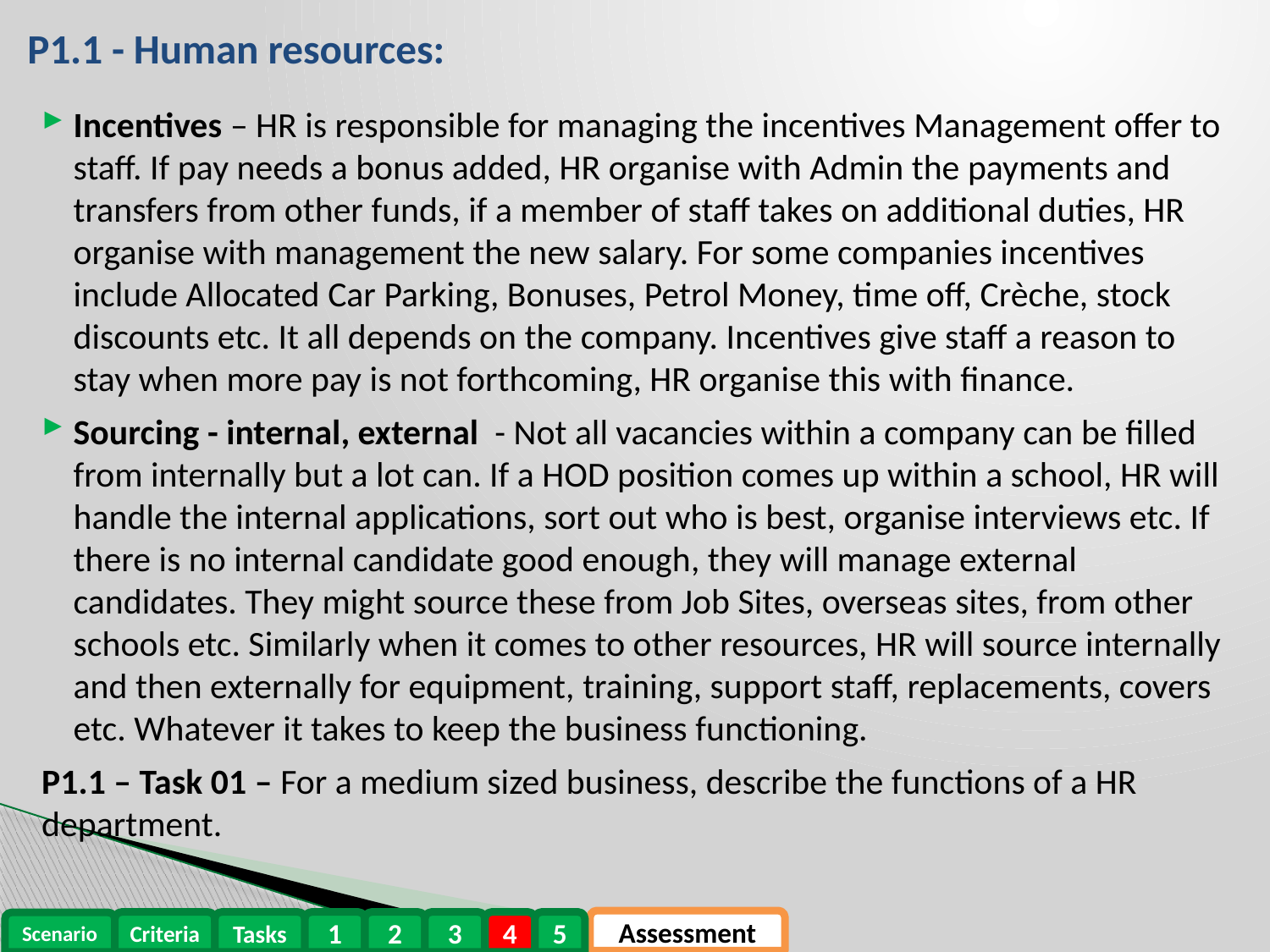

# P1.1 - Human resources:
Incentives – HR is responsible for managing the incentives Management offer to staff. If pay needs a bonus added, HR organise with Admin the payments and transfers from other funds, if a member of staff takes on additional duties, HR organise with management the new salary. For some companies incentives include Allocated Car Parking, Bonuses, Petrol Money, time off, Crèche, stock discounts etc. It all depends on the company. Incentives give staff a reason to stay when more pay is not forthcoming, HR organise this with finance.
Sourcing - internal, external  - Not all vacancies within a company can be filled from internally but a lot can. If a HOD position comes up within a school, HR will handle the internal applications, sort out who is best, organise interviews etc. If there is no internal candidate good enough, they will manage external candidates. They might source these from Job Sites, overseas sites, from other schools etc. Similarly when it comes to other resources, HR will source internally and then externally for equipment, training, support staff, replacements, covers etc. Whatever it takes to keep the business functioning.
P1.1 – Task 01 – For a medium sized business, describe the functions of a HR department.